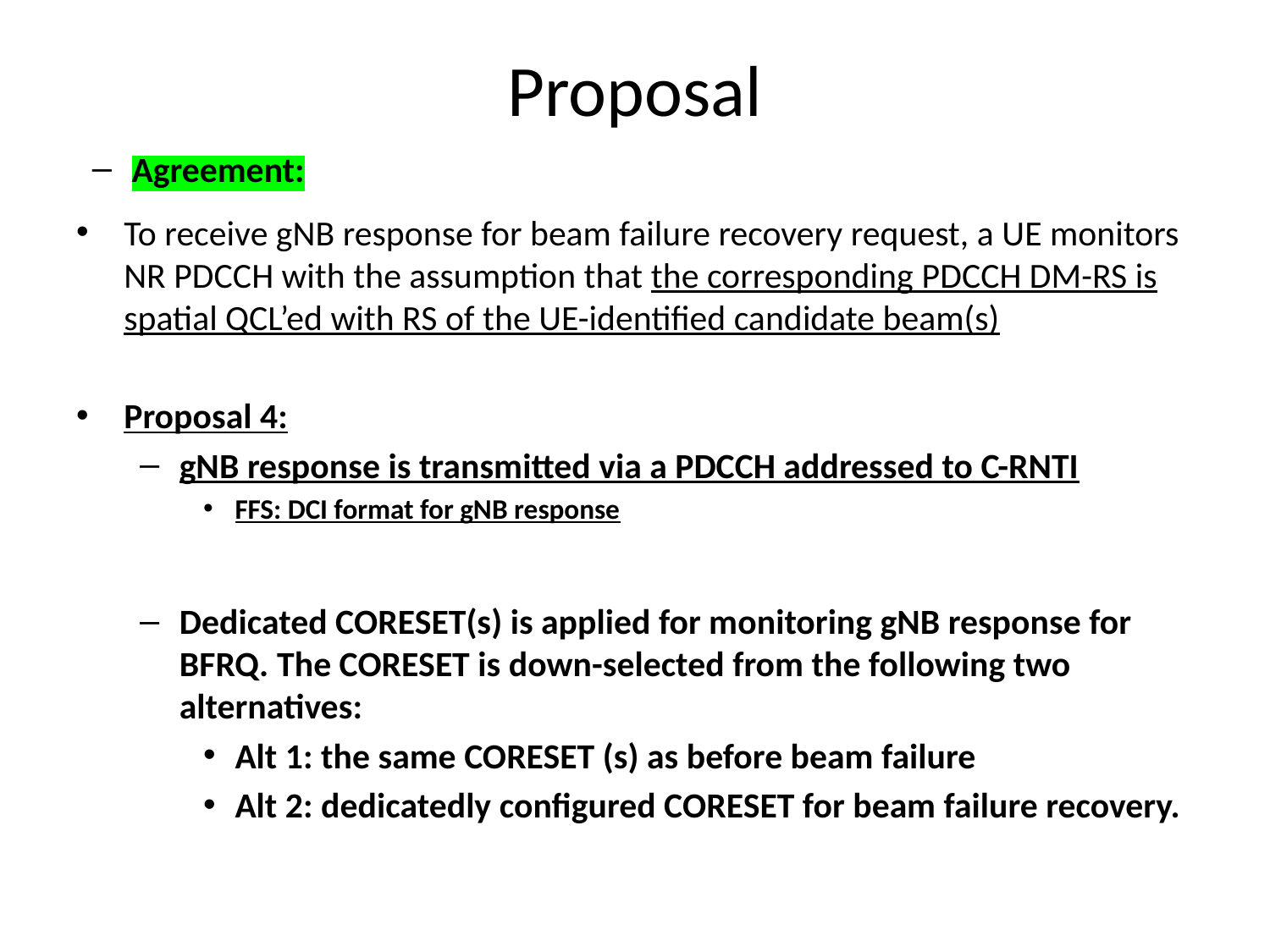

# Proposal
Agreement:
To receive gNB response for beam failure recovery request, a UE monitors NR PDCCH with the assumption that the corresponding PDCCH DM-RS is spatial QCL’ed with RS of the UE-identified candidate beam(s)

Proposal 4:
gNB response is transmitted via a PDCCH addressed to C-RNTI
FFS: DCI format for gNB response

Dedicated CORESET(s) is applied for monitoring gNB response for BFRQ. The CORESET is down-selected from the following two alternatives:
Alt 1: the same CORESET (s) as before beam failure
Alt 2: dedicatedly configured CORESET for beam failure recovery.